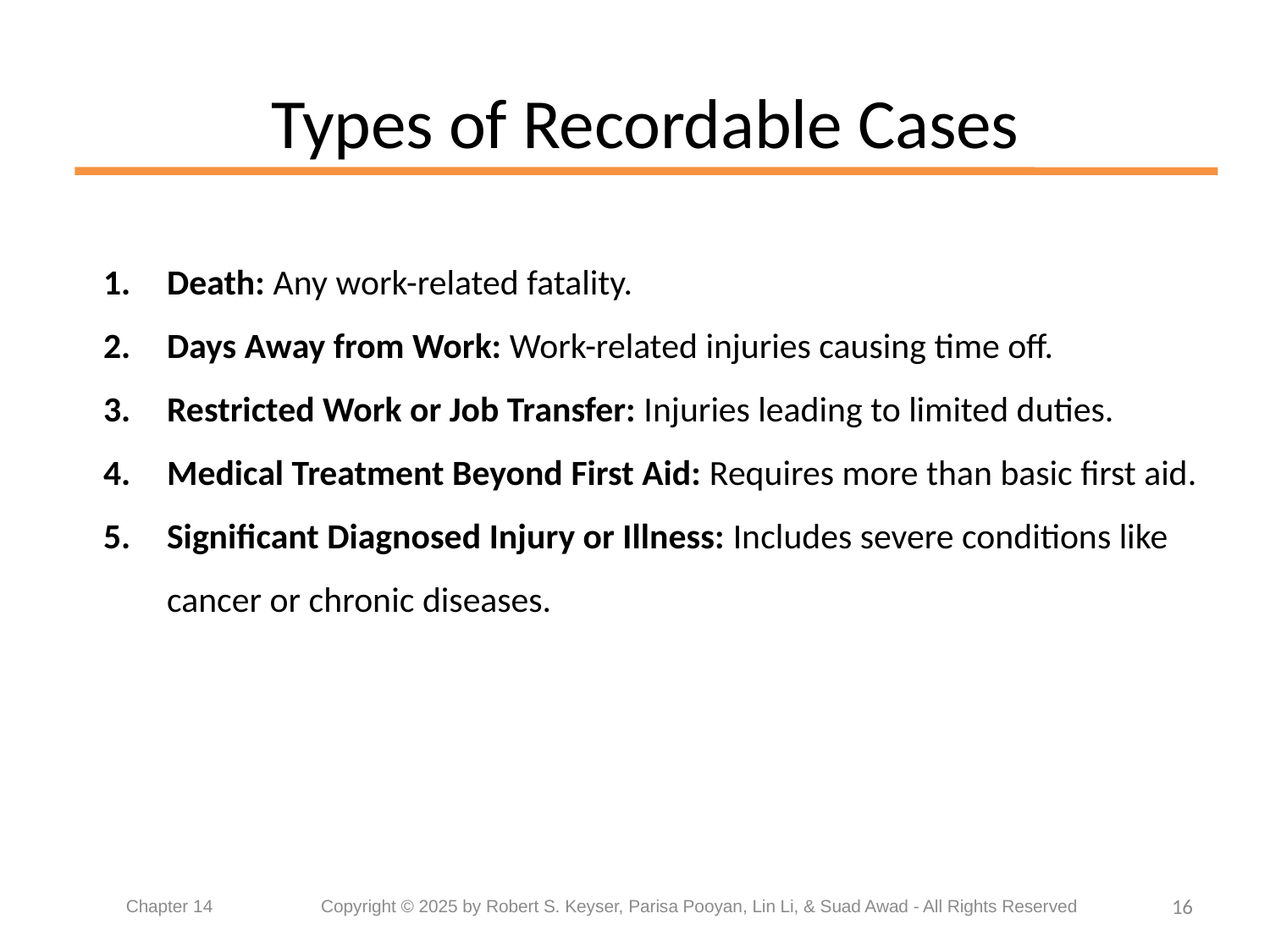

# Types of Recordable Cases

Death: Any work-related fatality.
Days Away from Work: Work-related injuries causing time off.
Restricted Work or Job Transfer: Injuries leading to limited duties.
Medical Treatment Beyond First Aid: Requires more than basic first aid.
Significant Diagnosed Injury or Illness: Includes severe conditions like cancer or chronic diseases.
16
Chapter 14	              Copyright © 2025 by Robert S. Keyser, Parisa Pooyan, Lin Li, & Suad Awad - All Rights Reserved